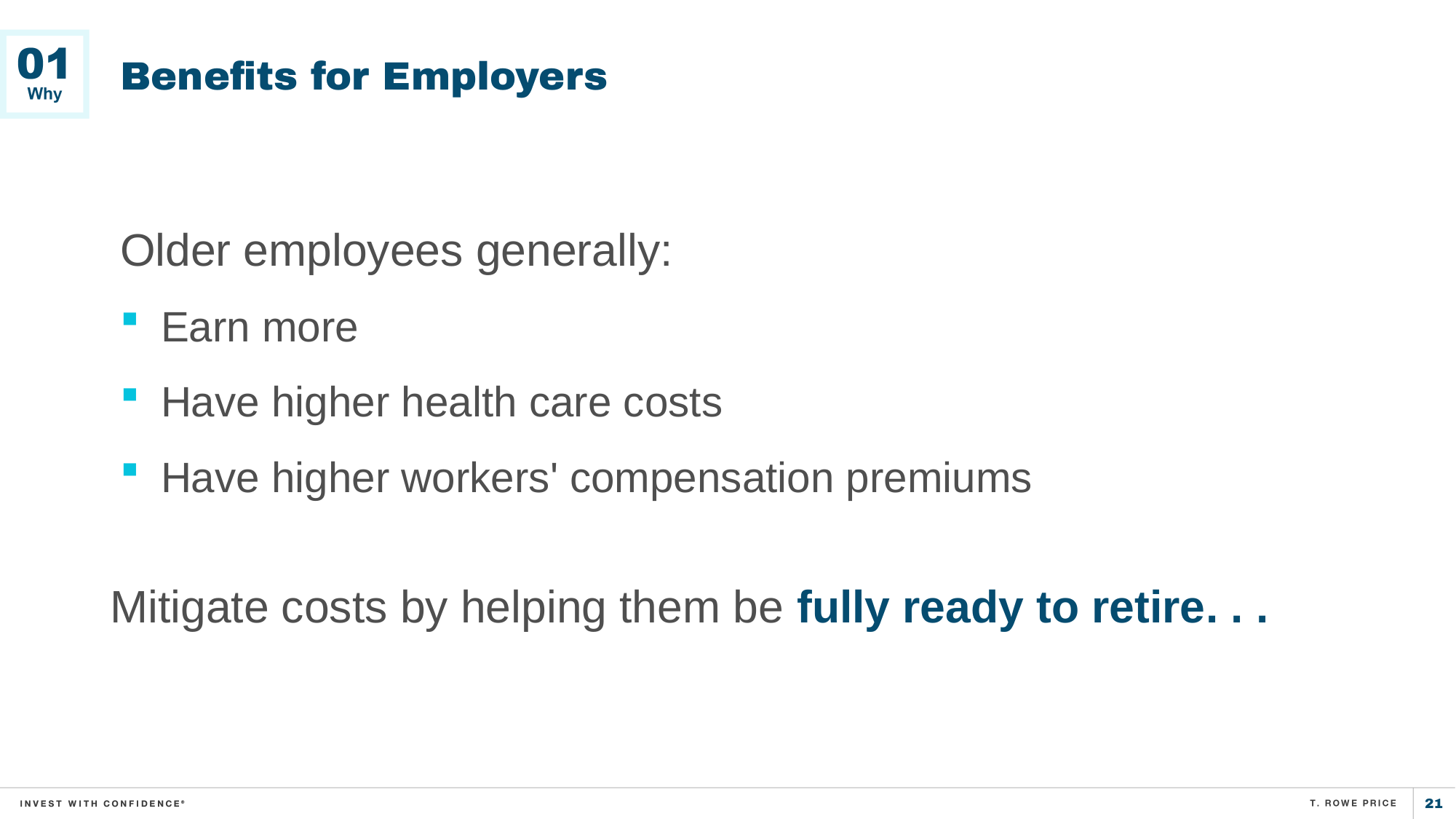

# Benefits for Employers
Older employees generally:
Earn more
Have higher health care costs
Have higher workers' compensation premiums
Mitigate costs by helping them be fully ready to retire. . .